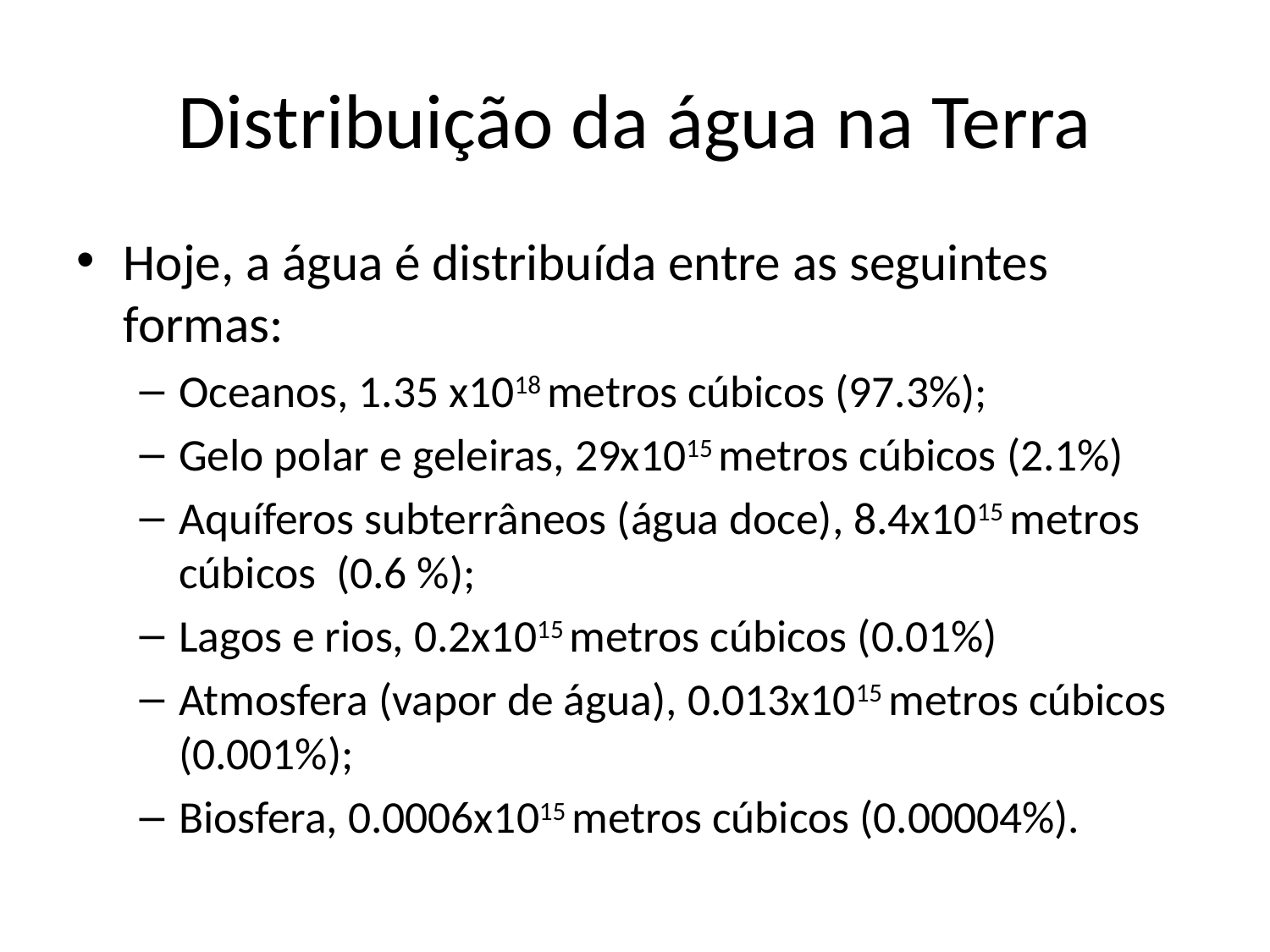

# Distribuição da água na Terra
Hoje, a água é distribuída entre as seguintes formas:
Oceanos, 1.35 x1018 metros cúbicos (97.3%);
Gelo polar e geleiras, 29x1015 metros cúbicos (2.1%)
Aquíferos subterrâneos (água doce), 8.4x1015 metros cúbicos  (0.6 %);
Lagos e rios, 0.2x1015 metros cúbicos (0.01%)
Atmosfera (vapor de água), 0.013x1015 metros cúbicos (0.001%);
Biosfera, 0.0006x1015 metros cúbicos (0.00004%).